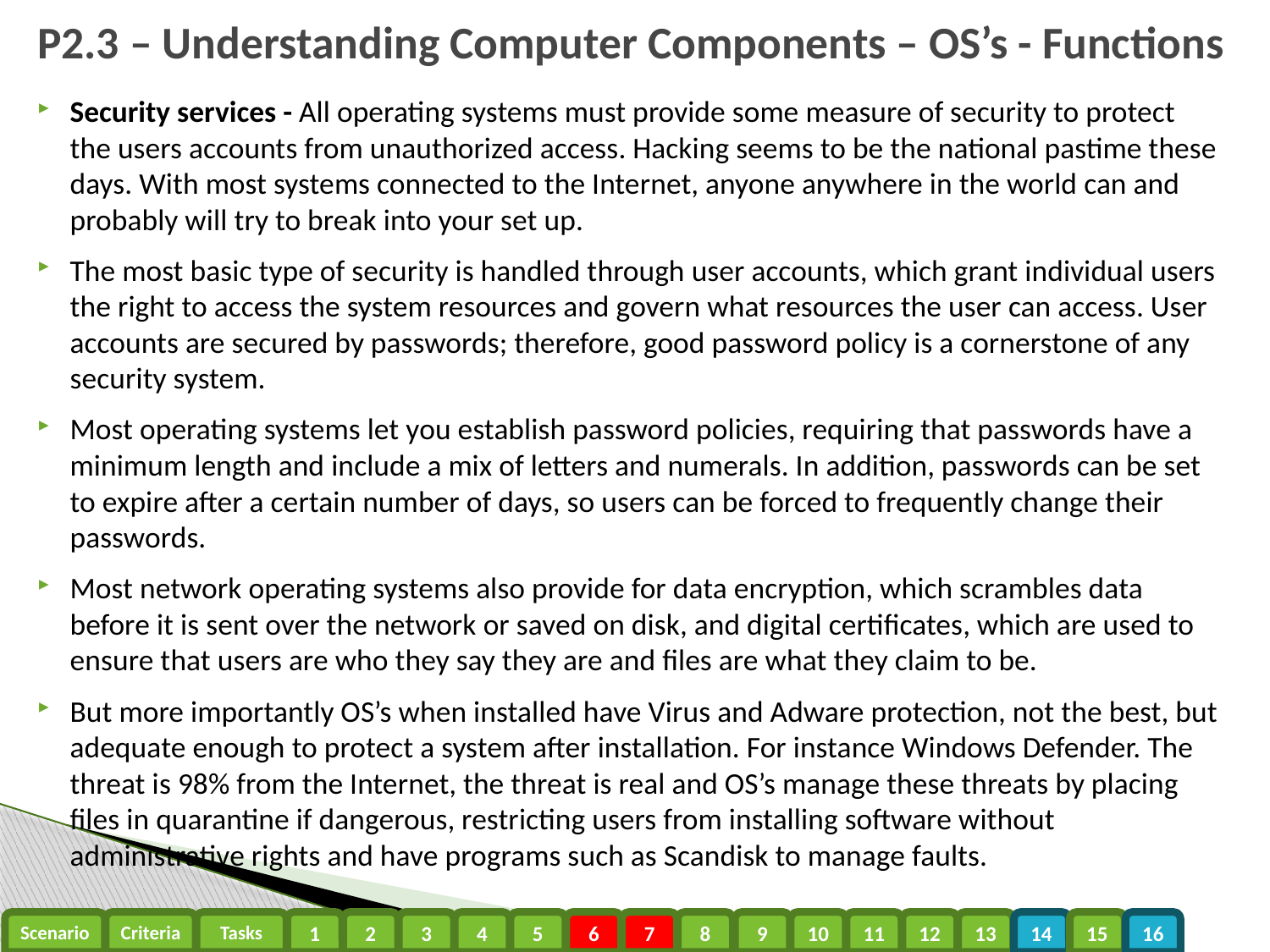

# P2.3 – Understanding Computer Components – OS’s - Functions
Security services - All operating systems must provide some measure of security to protect the users accounts from unauthorized access. Hacking seems to be the national pastime these days. With most systems connected to the Internet, anyone anywhere in the world can and probably will try to break into your set up.
The most basic type of security is handled through user accounts, which grant individual users the right to access the system resources and govern what resources the user can access. User accounts are secured by passwords; therefore, good password policy is a cornerstone of any security system.
Most operating systems let you establish password policies, requiring that passwords have a minimum length and include a mix of letters and numerals. In addition, passwords can be set to expire after a certain number of days, so users can be forced to frequently change their passwords.
Most network operating systems also provide for data encryption, which scrambles data before it is sent over the network or saved on disk, and digital certificates, which are used to ensure that users are who they say they are and files are what they claim to be.
But more importantly OS’s when installed have Virus and Adware protection, not the best, but adequate enough to protect a system after installation. For instance Windows Defender. The threat is 98% from the Internet, the threat is real and OS’s manage these threats by placing files in quarantine if dangerous, restricting users from installing software without administrative rights and have programs such as Scandisk to manage faults.